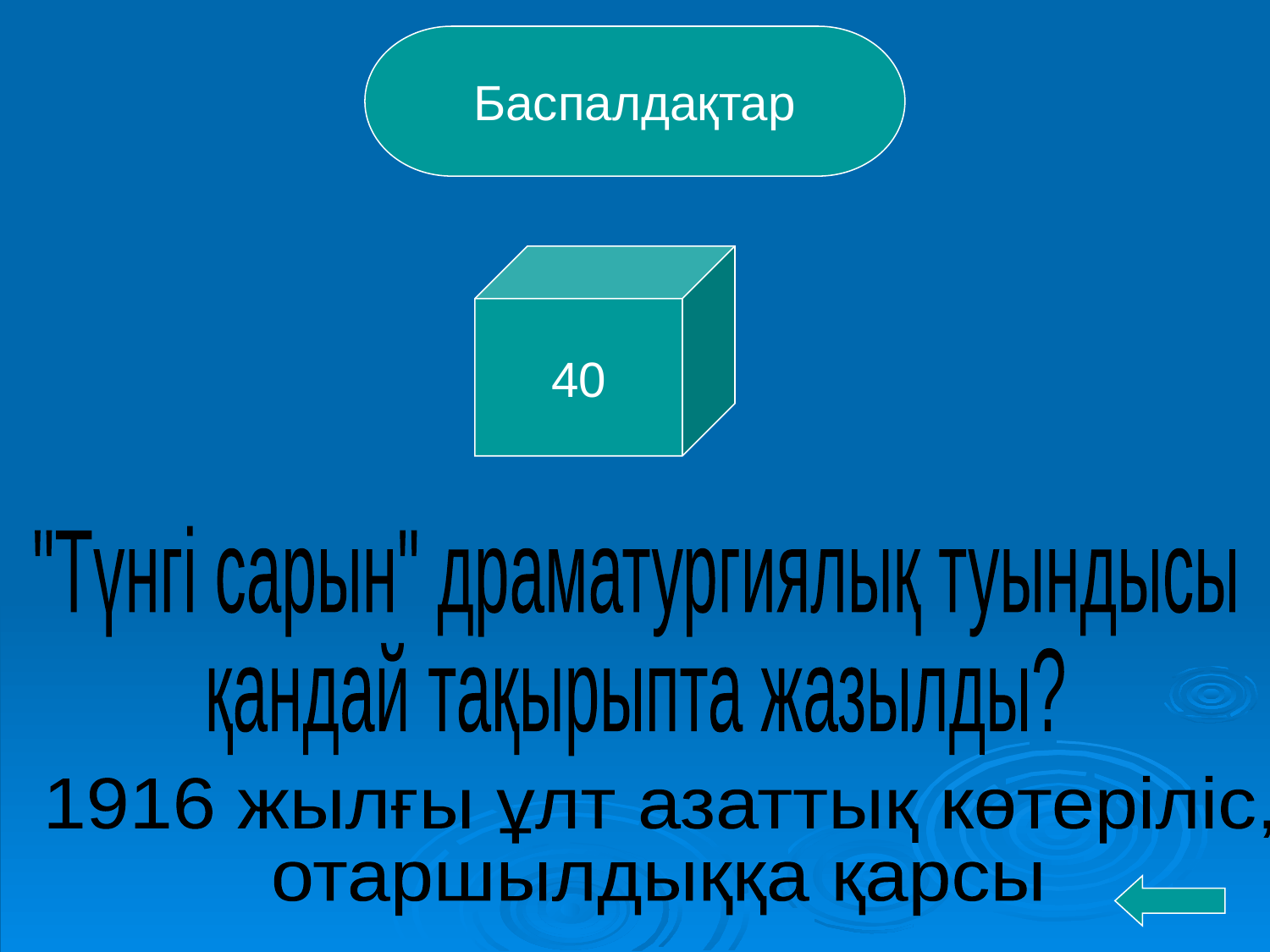

Баспалдақтар
40
"Түнгі сарын" драматургиялық туындысы
қандай тақырыпта жазылды?
1916 жылғы ұлт азаттық көтеріліс,
отаршылдыққа қарсы